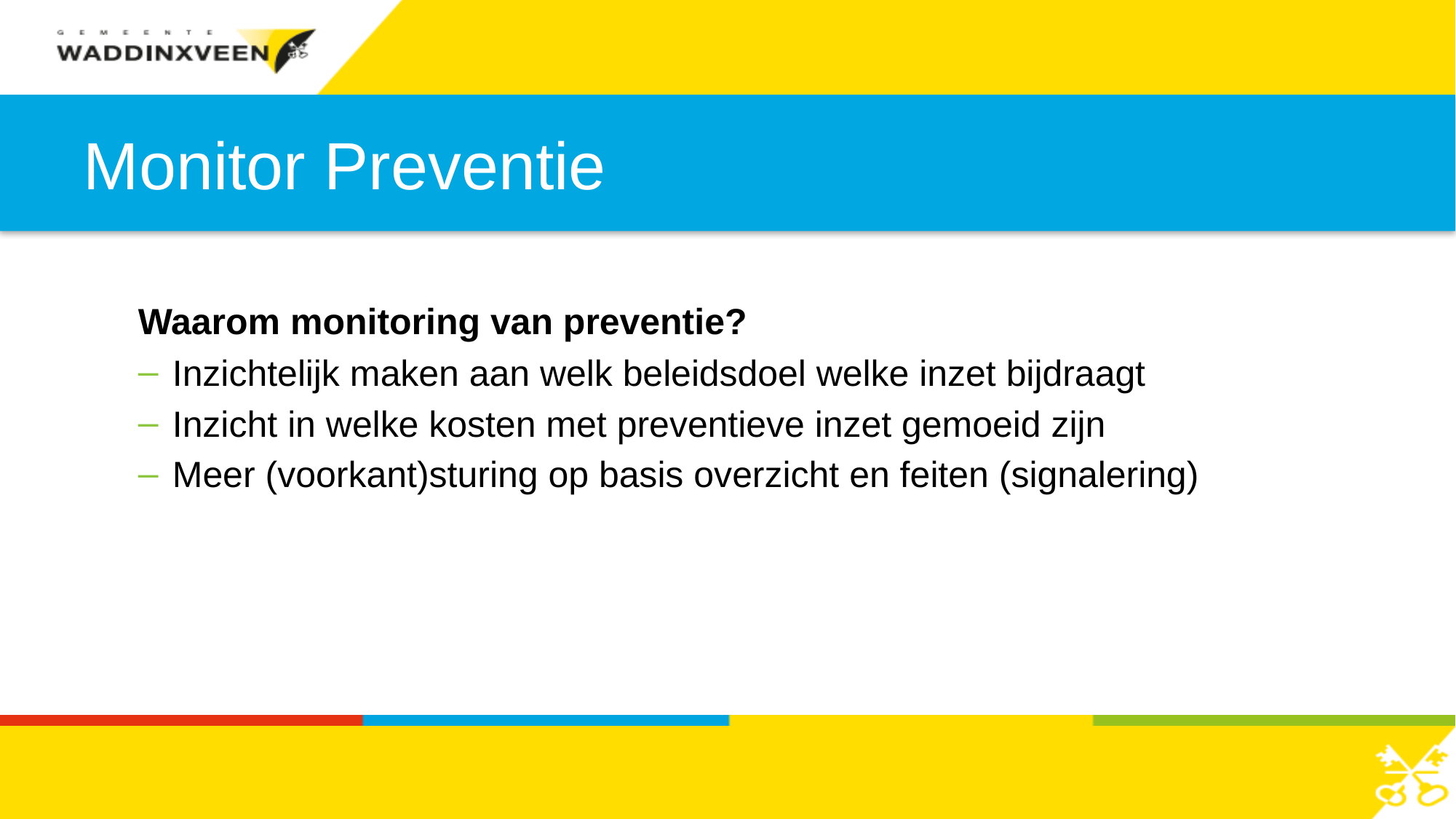

# Monitor Preventie

Waarom monitoring van preventie?
Inzichtelijk maken aan welk beleidsdoel welke inzet bijdraagt
Inzicht in welke kosten met preventieve inzet gemoeid zijn
Meer (voorkant)sturing op basis overzicht en feiten (signalering)